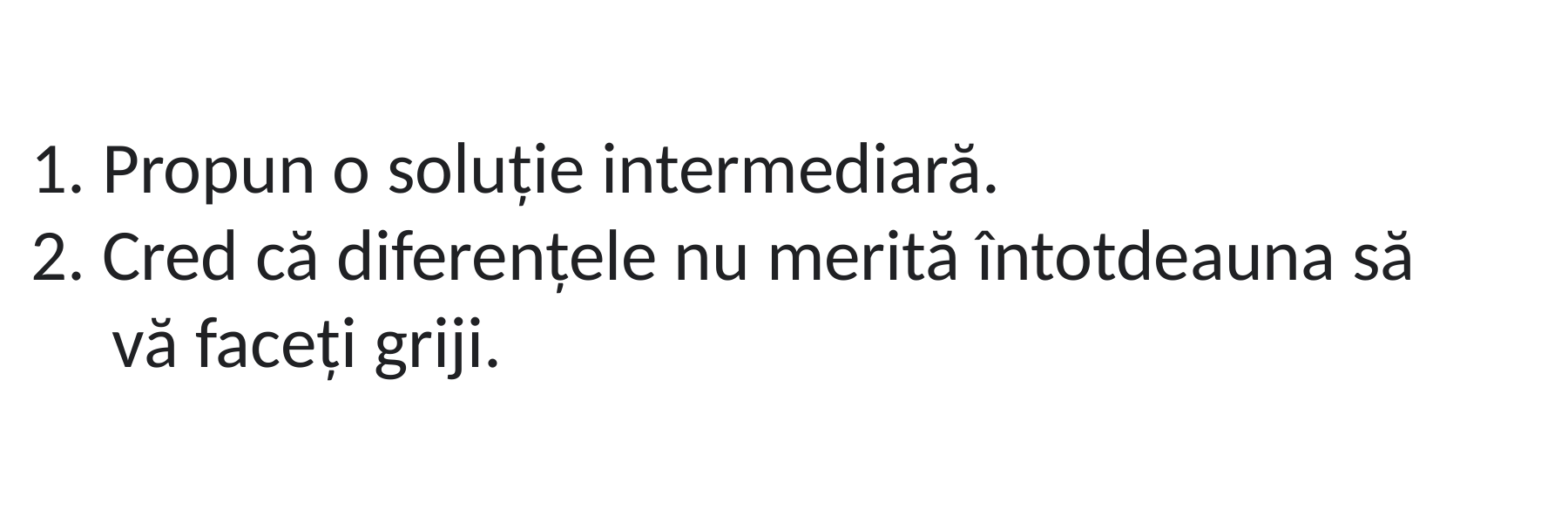

1. Propun o soluție intermediară.
2. Cred că diferențele nu merită întotdeauna să
     vă faceți griji.